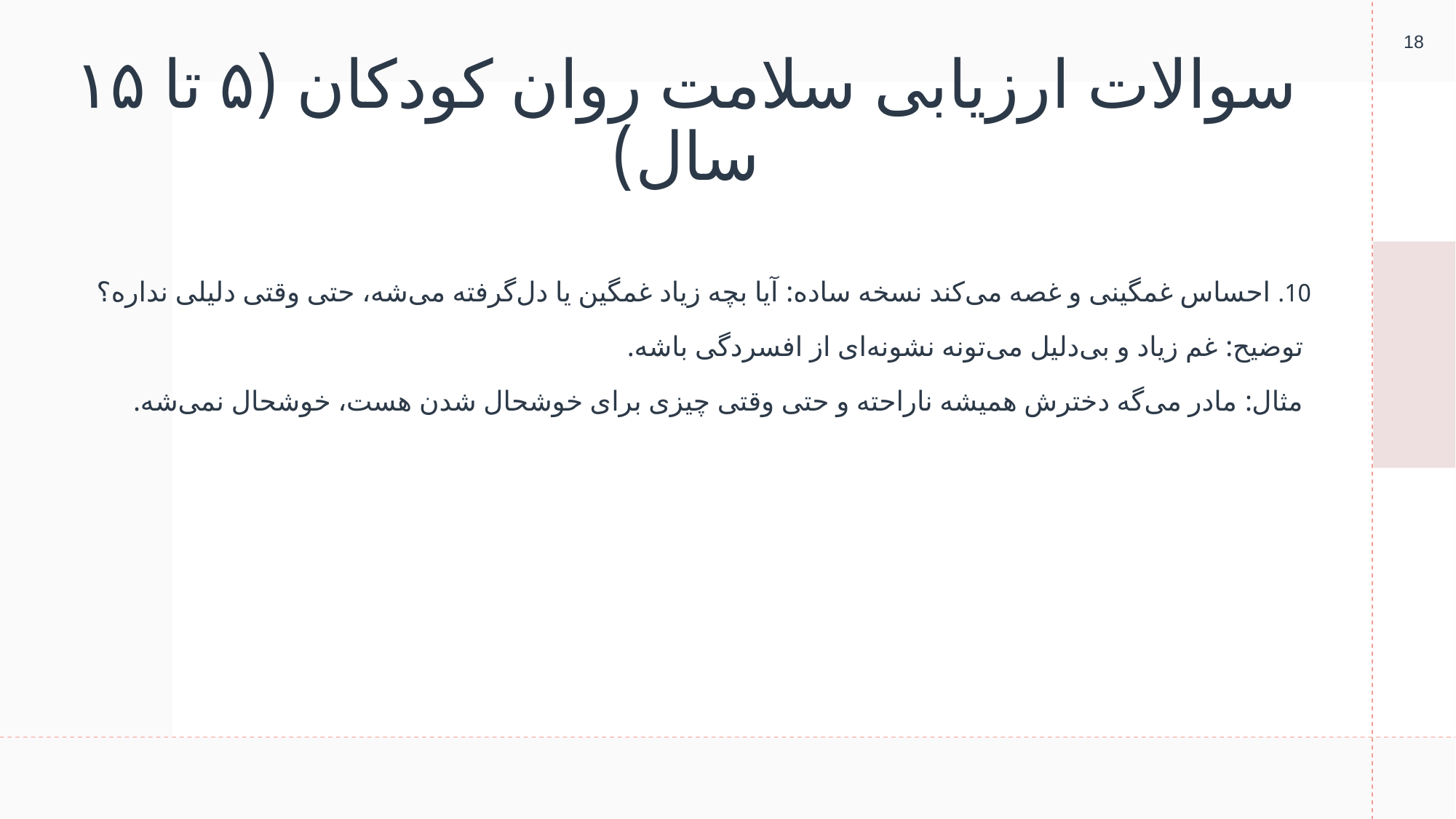

18
# سوالات ارزیابی سلامت روان کودکان (۵ تا ۱۵ سال)
10. احساس غمگینی و غصه می‌کند نسخه ساده: آیا بچه زیاد غمگین یا دل‌گرفته می‌شه، حتی وقتی دلیلی نداره؟
 توضیح: غم زیاد و بی‌دلیل می‌تونه نشونه‌ای از افسردگی باشه.
 مثال: مادر می‌گه دخترش همیشه ناراحته و حتی وقتی چیزی برای خوشحال شدن هست، خوشحال نمی‌شه.